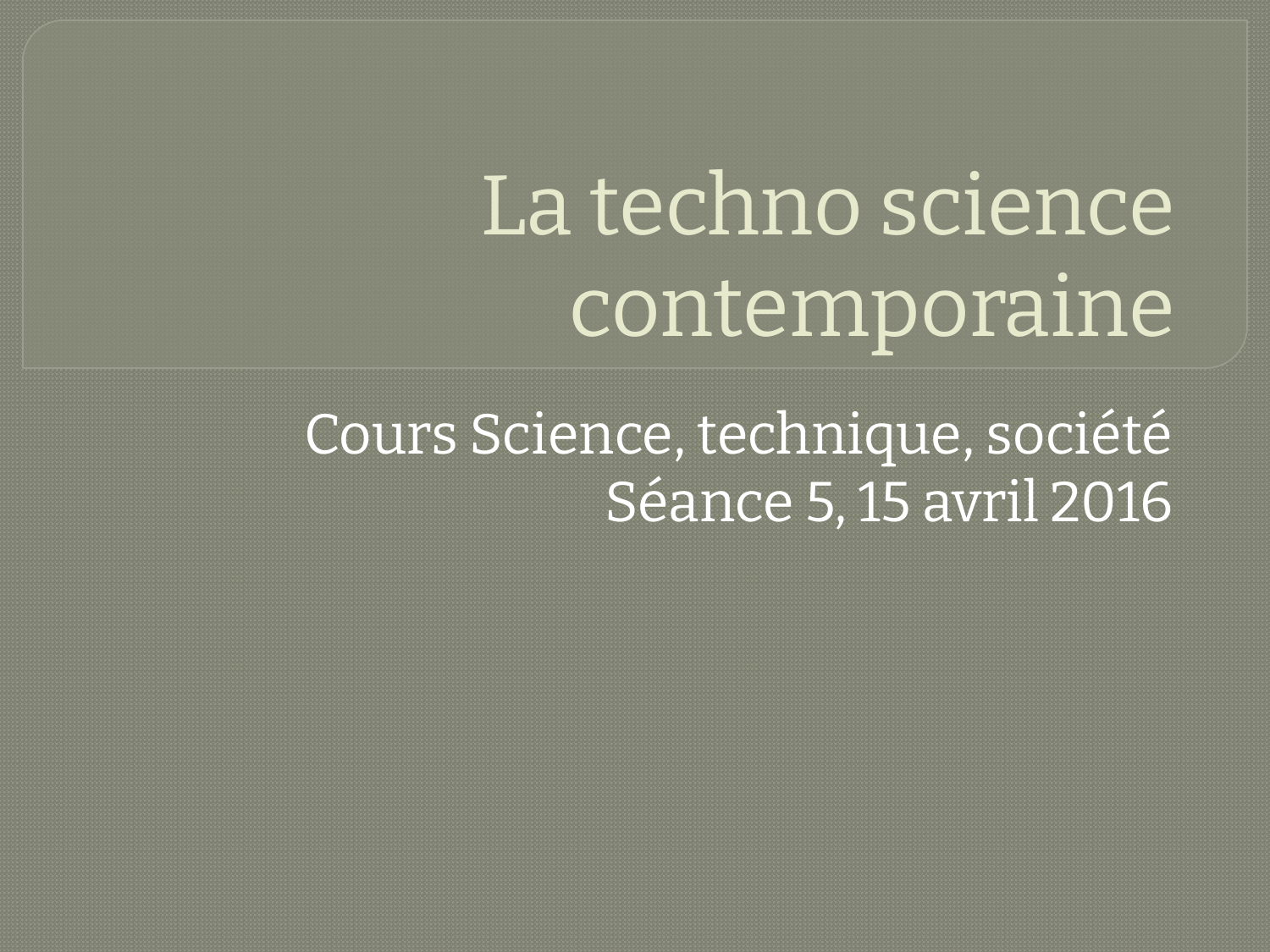

# La techno science contemporaine
Cours Science, technique, société Séance 5, 15 avril 2016